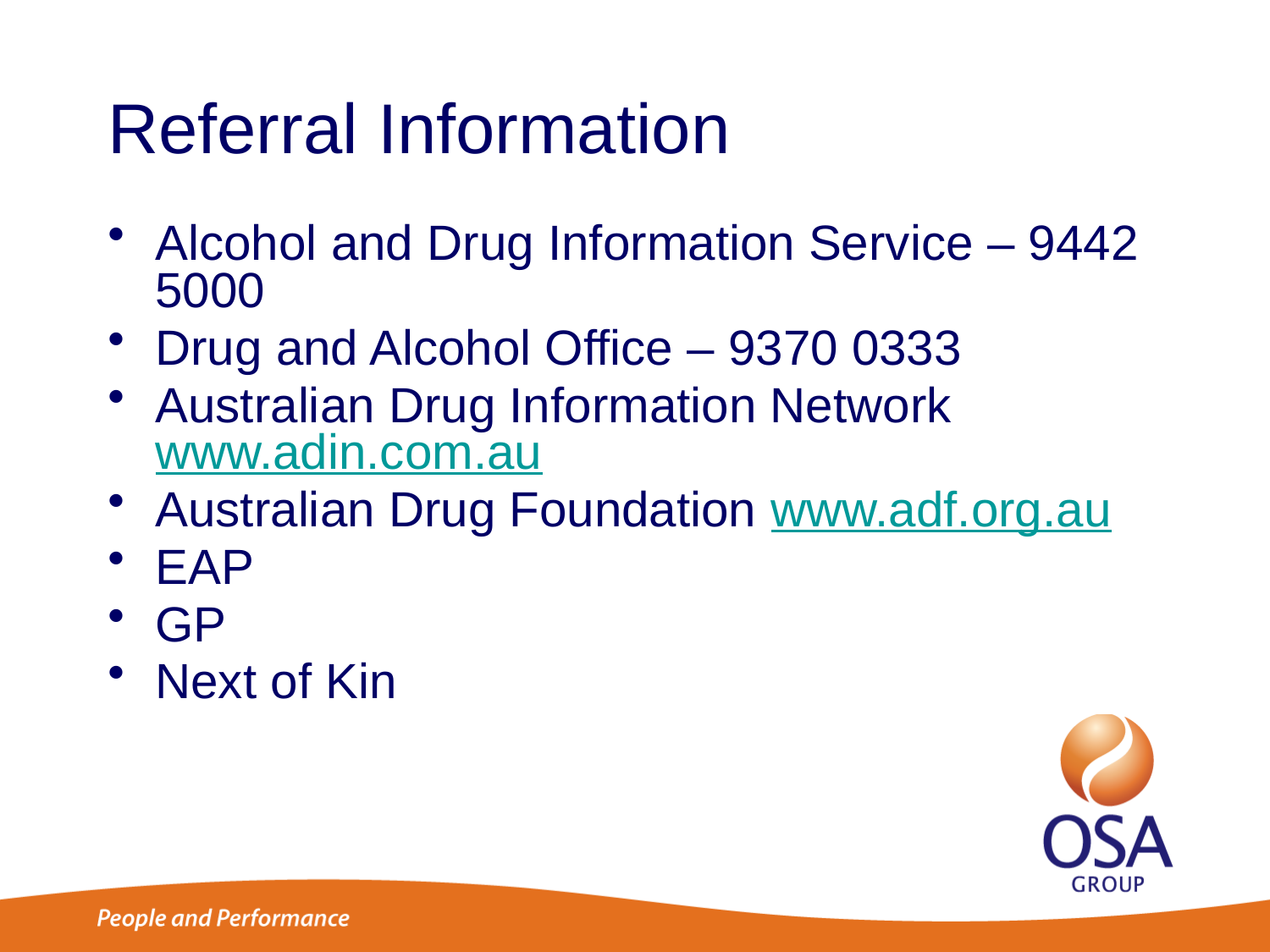

# Referral Information
Alcohol and Drug Information Service – 9442 5000
Drug and Alcohol Office – 9370 0333
Australian Drug Information Network www.adin.com.au
Australian Drug Foundation www.adf.org.au
EAP
GP
Next of Kin